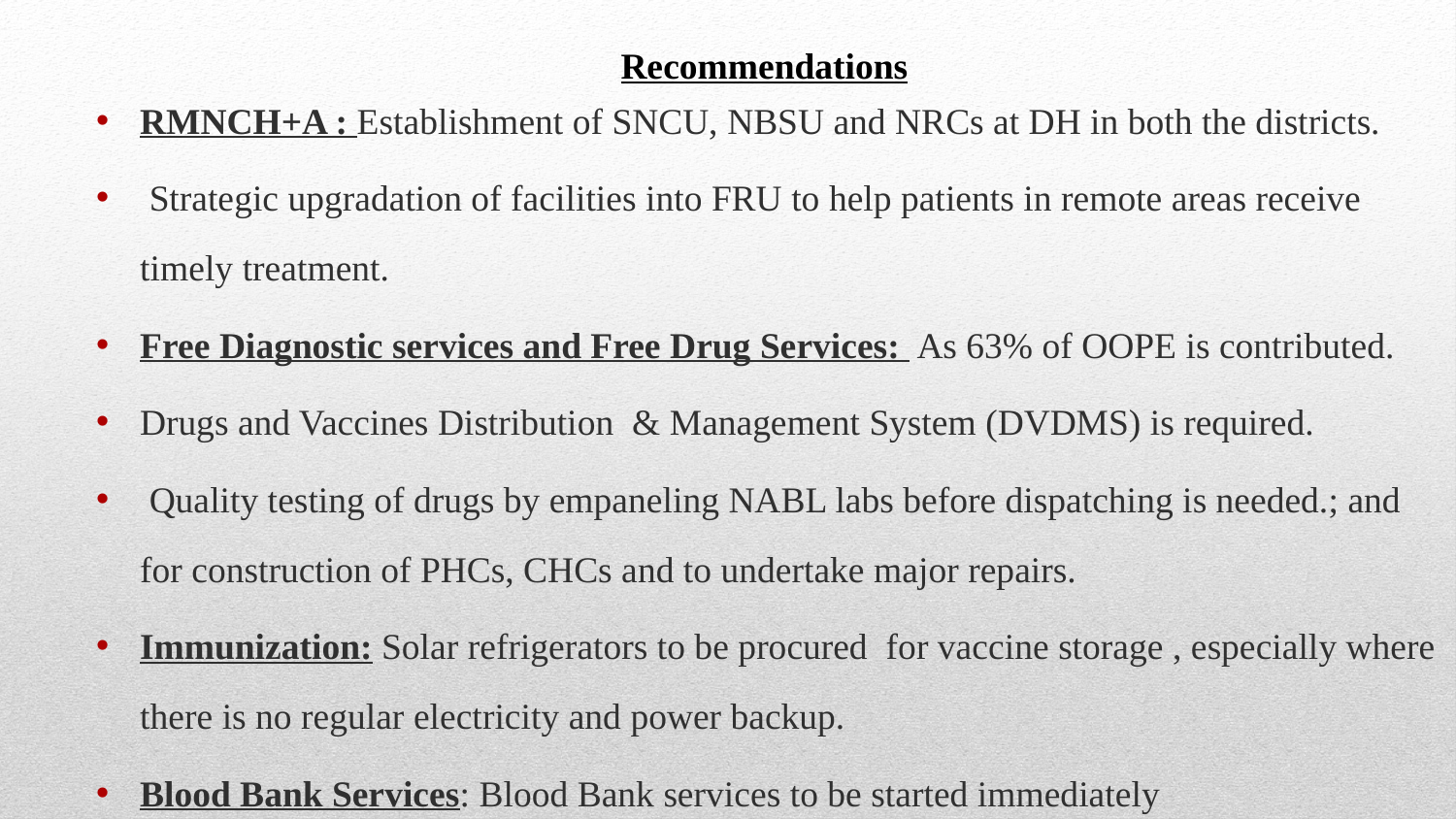

# Recommendations
RMNCH+A : Establishment of SNCU, NBSU and NRCs at DH in both the districts.
 Strategic upgradation of facilities into FRU to help patients in remote areas receive timely treatment.
Free Diagnostic services and Free Drug Services:  As 63% of OOPE is contributed.
Drugs and Vaccines Distribution  & Management System (DVDMS) is required.
 Quality testing of drugs by empaneling NABL labs before dispatching is needed.; and for construction of PHCs, CHCs and to undertake major repairs.
Immunization: Solar refrigerators to be procured  for vaccine storage , especially where there is no regular electricity and power backup.
Blood Bank Services: Blood Bank services to be started immediately